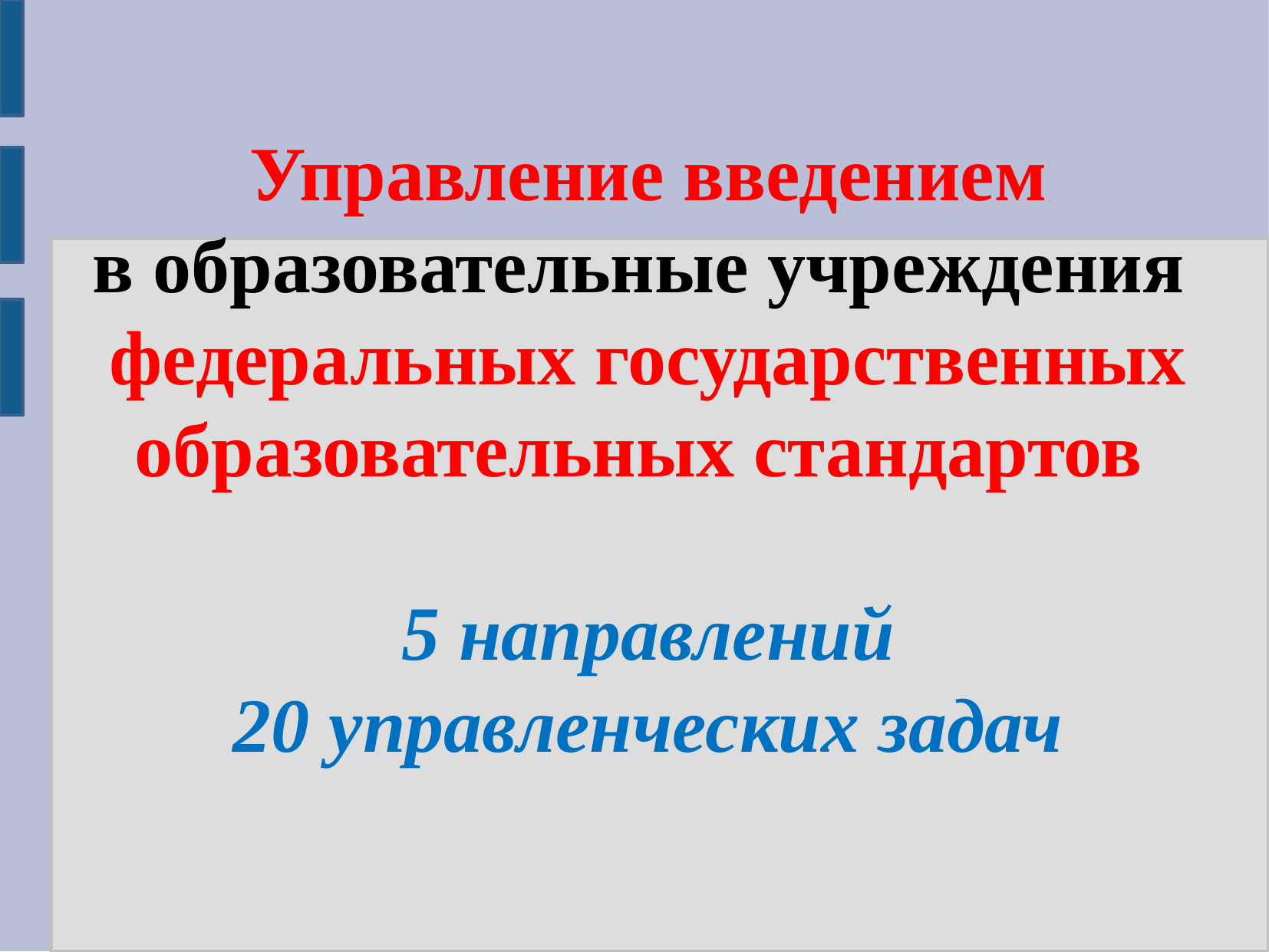

Управление введением
в образовательные учреждения
федеральных государственных образовательных стандартов

5 направлений
20 управленческих задач